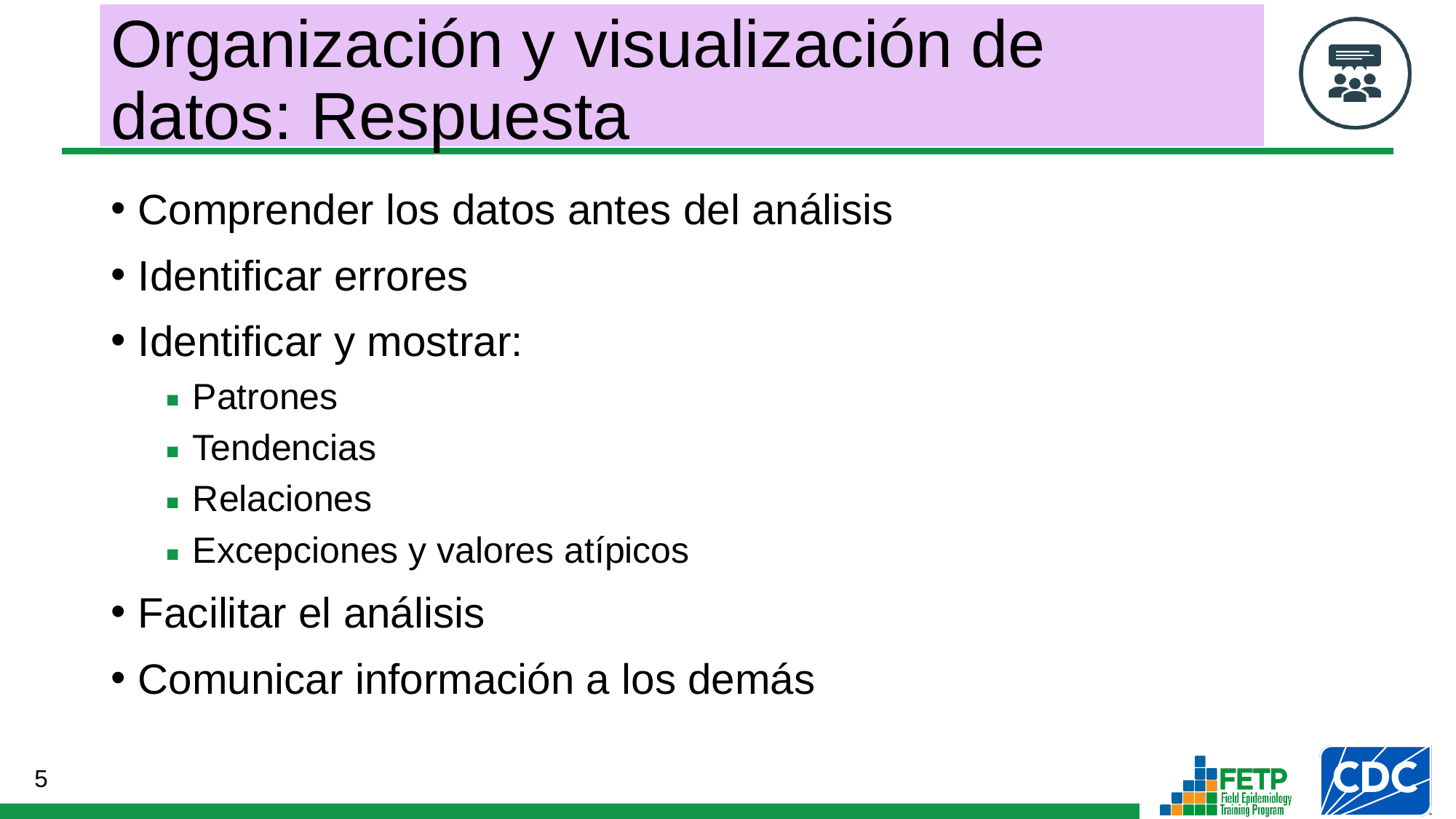

# Organización y visualización de datos: Respuesta
Comprender los datos antes del análisis
Identificar errores
Identificar y mostrar:
Patrones
Tendencias
Relaciones
Excepciones y valores atípicos
Facilitar el análisis
Comunicar información a los demás